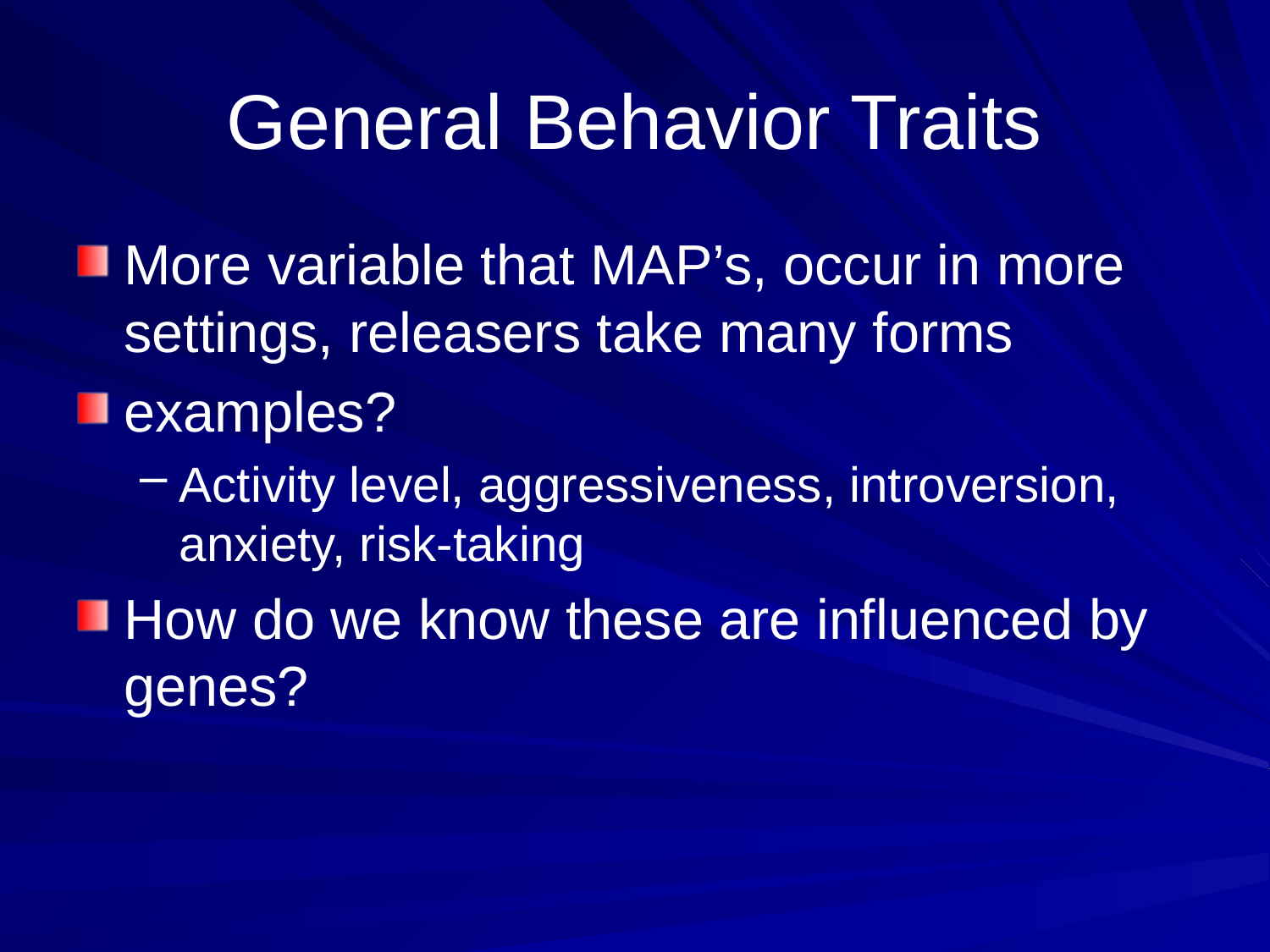

# General Behavior Traits
More variable that MAP’s, occur in more settings, releasers take many forms
examples?
Activity level, aggressiveness, introversion, anxiety, risk-taking
How do we know these are influenced by genes?